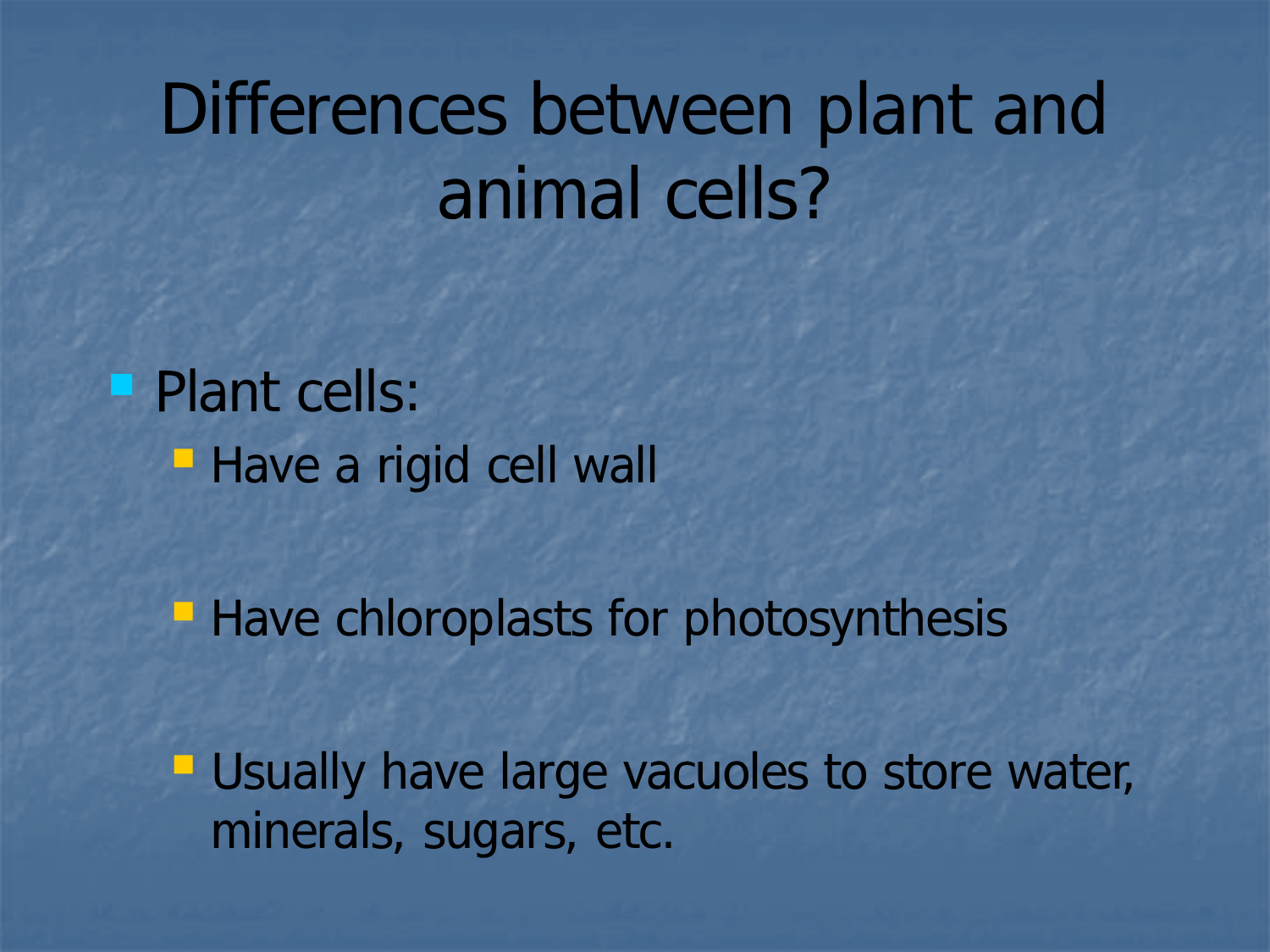

# Differences between plant and animal cells?
Plant cells:
Have a rigid cell wall

Have chloroplasts for photosynthesis

Usually have large vacuoles to store water, minerals, sugars, etc.